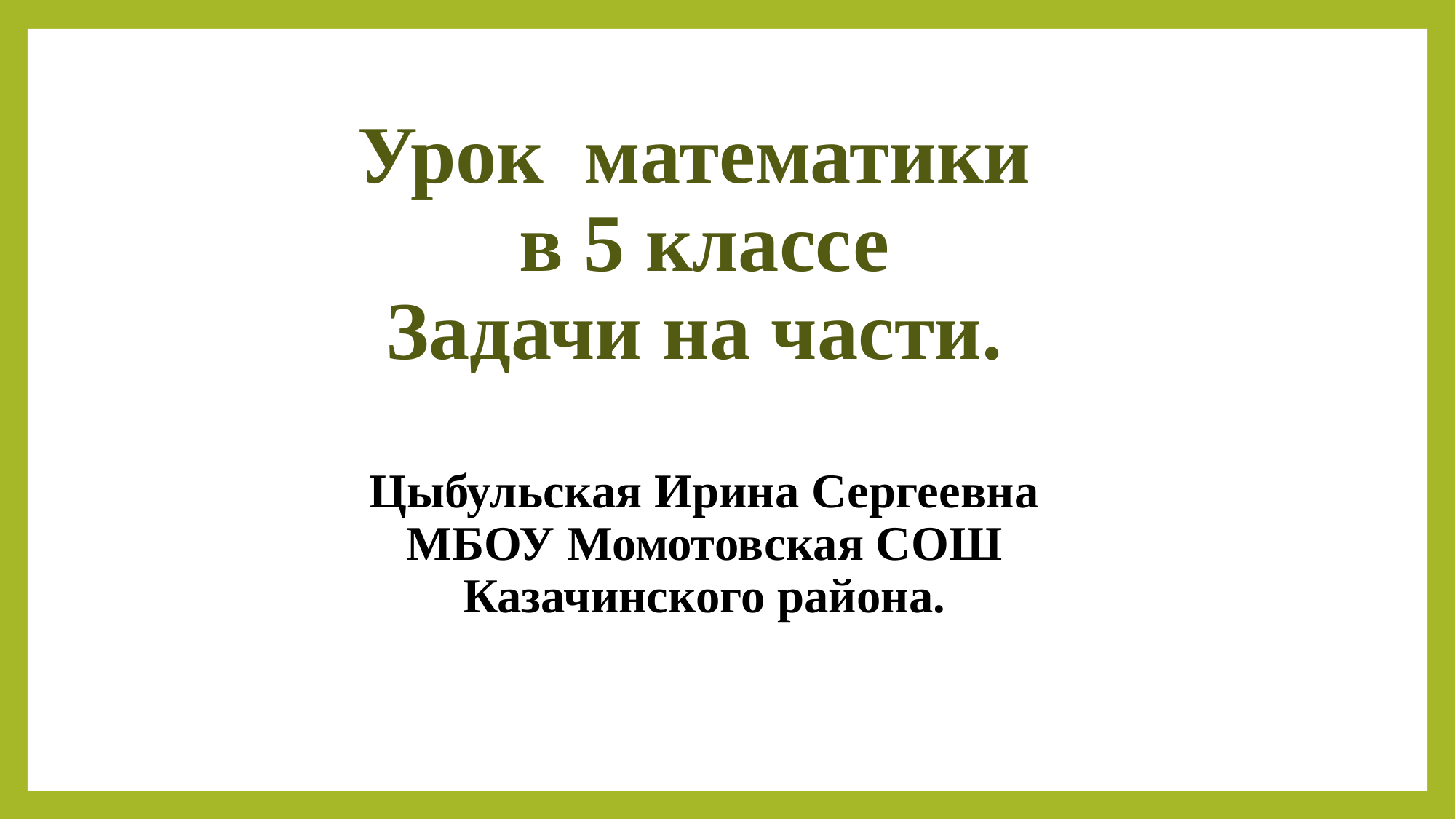

Урок  математики
в 5 классе
Задачи на части.

Цыбульская Ирина Сергеевна
МБОУ Момотовская СОШ
Казачинского района.